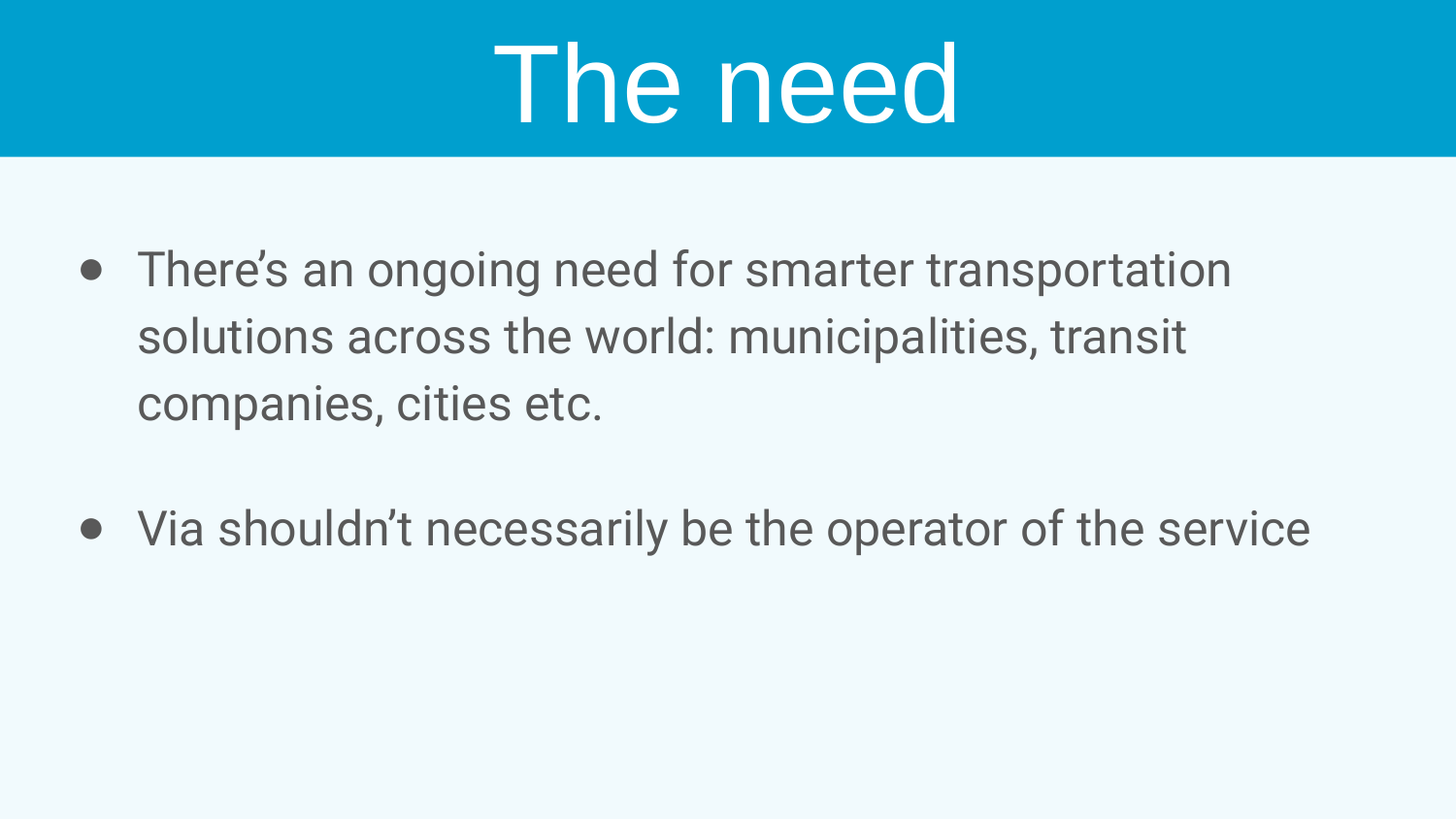

The need

There’s an ongoing need for smarter transportation solutions across the world: municipalities, transit companies, cities etc.
Via shouldn’t necessarily be the operator of the service